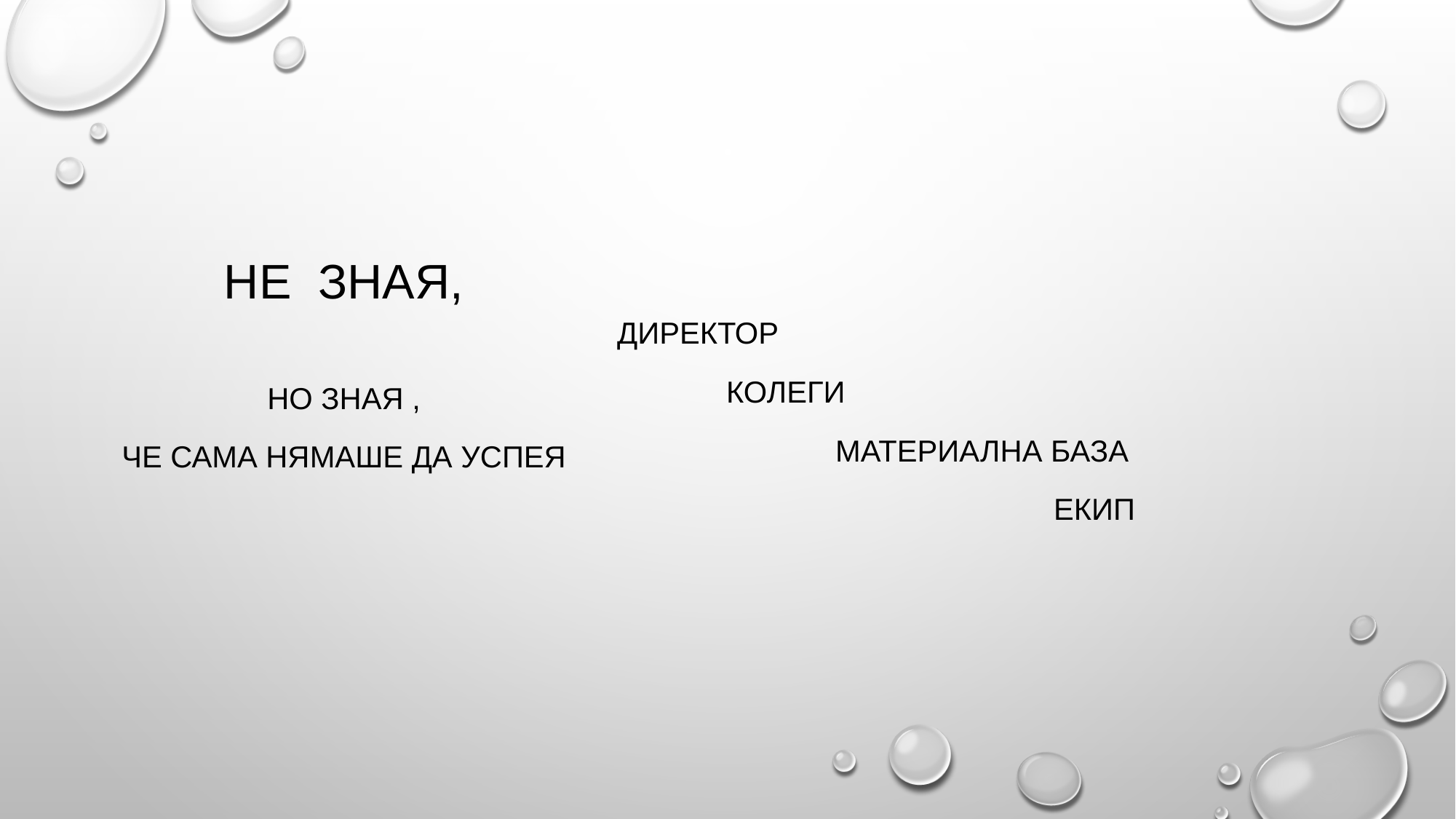

# Не  знаЯ,

ДИРЕКТОР
	КОЛЕГИ
		МАТЕРИАЛНА БАЗА
				ЕКИП

Но знаЯ ,
че сама нямаше да успея